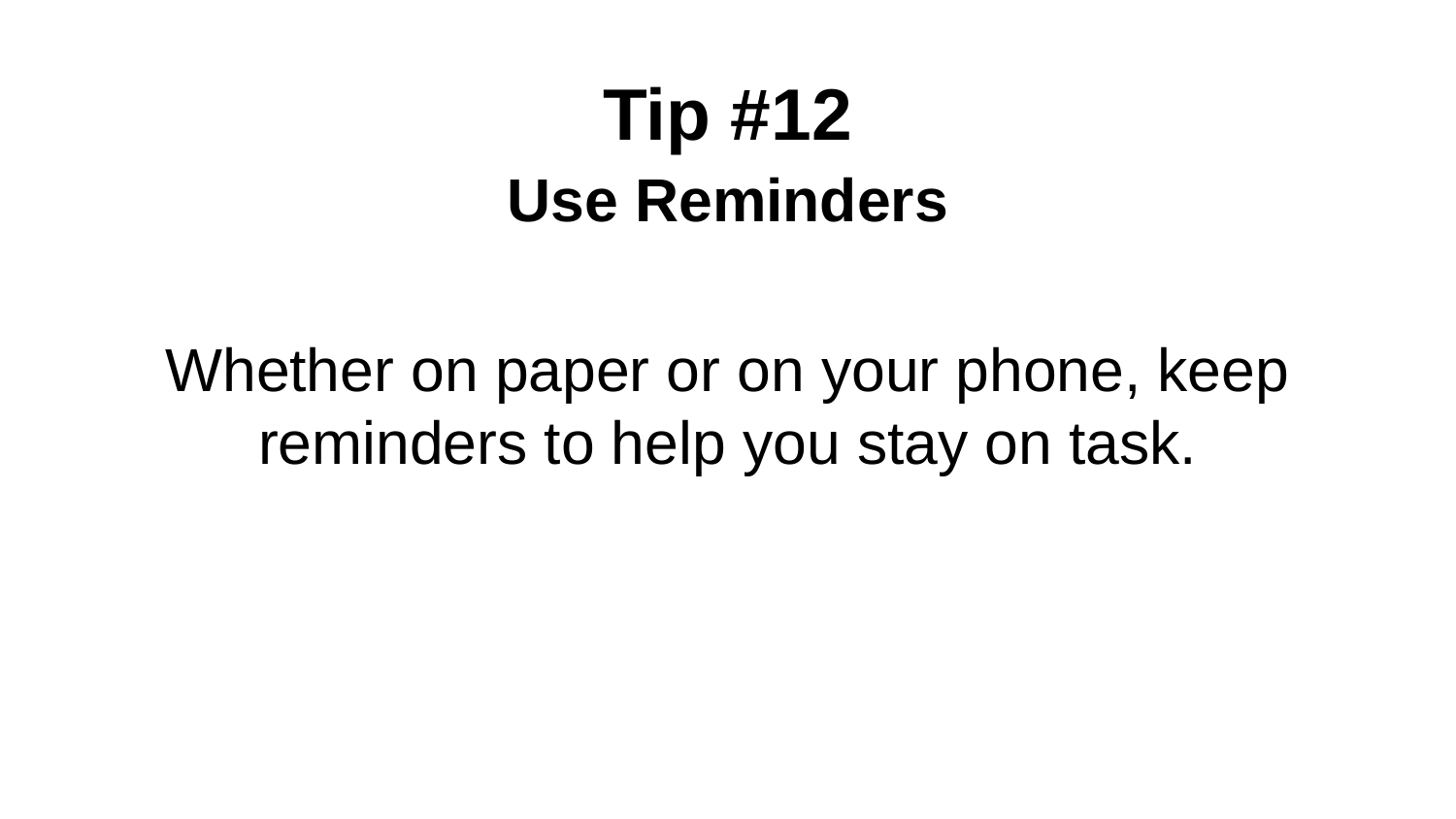

# Tip #12

Use Reminders

Whether on paper or on your phone, keep reminders to help you stay on task.